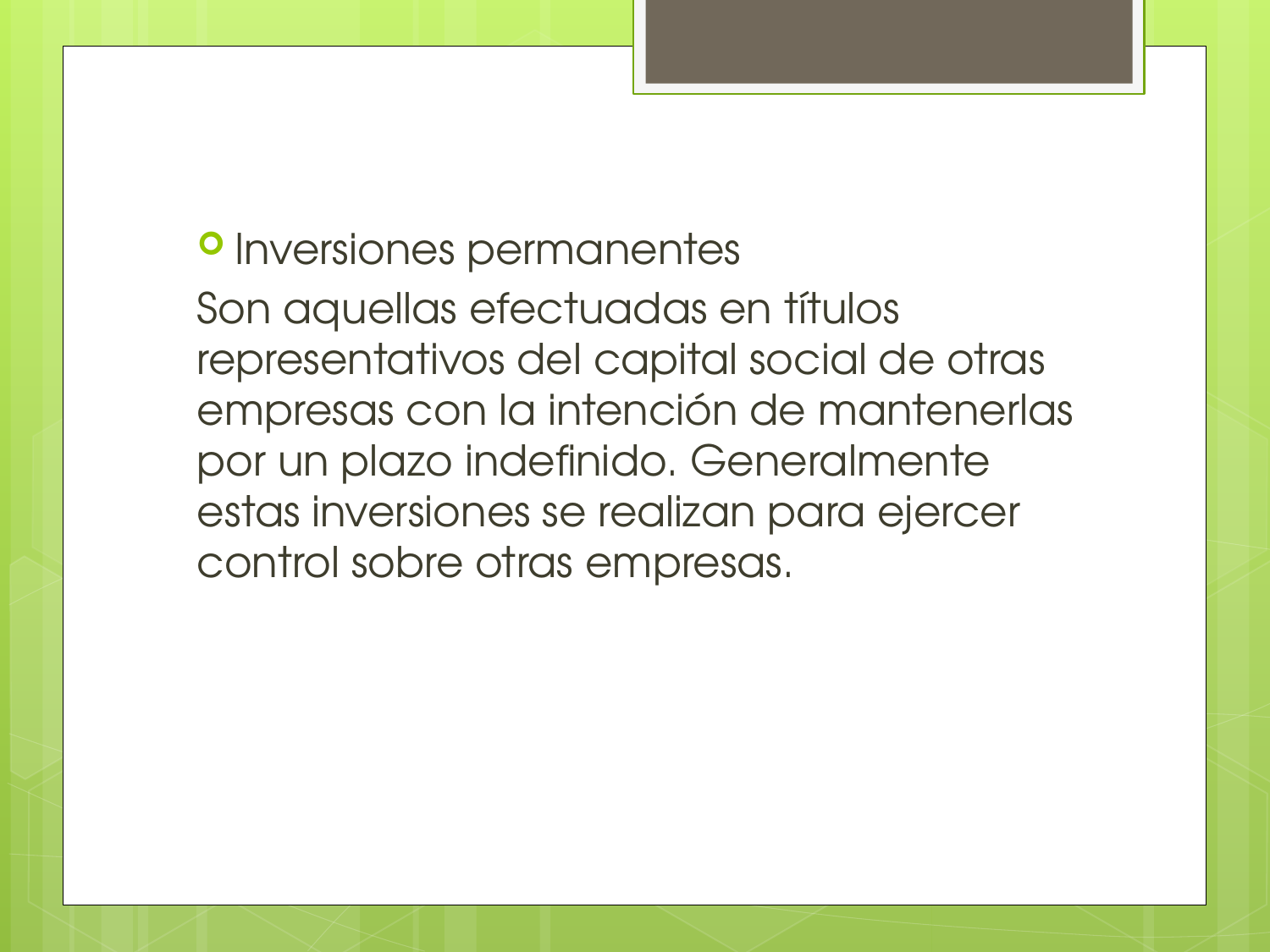

Inversiones permanentes
Son aquellas efectuadas en títulos representativos del capital social de otras empresas con la intención de mantenerlas por un plazo indefinido. Generalmente estas inversiones se realizan para ejercer control sobre otras empresas.